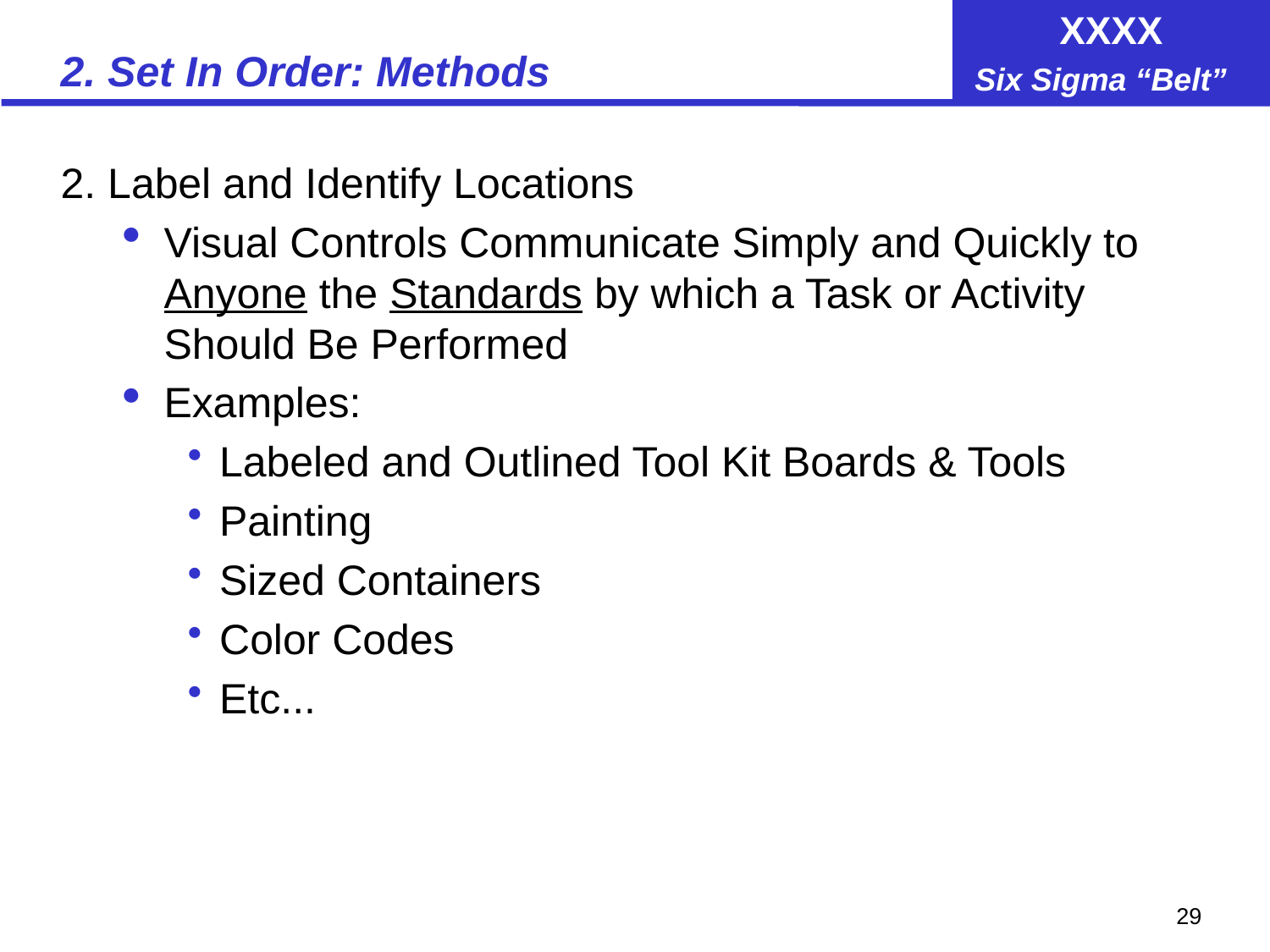

# 2. Set In Order: Methods
2. Label and Identify Locations
Visual Controls Communicate Simply and Quickly to Anyone the Standards by which a Task or Activity Should Be Performed
Examples:
Labeled and Outlined Tool Kit Boards & Tools
Painting
Sized Containers
Color Codes
Etc...